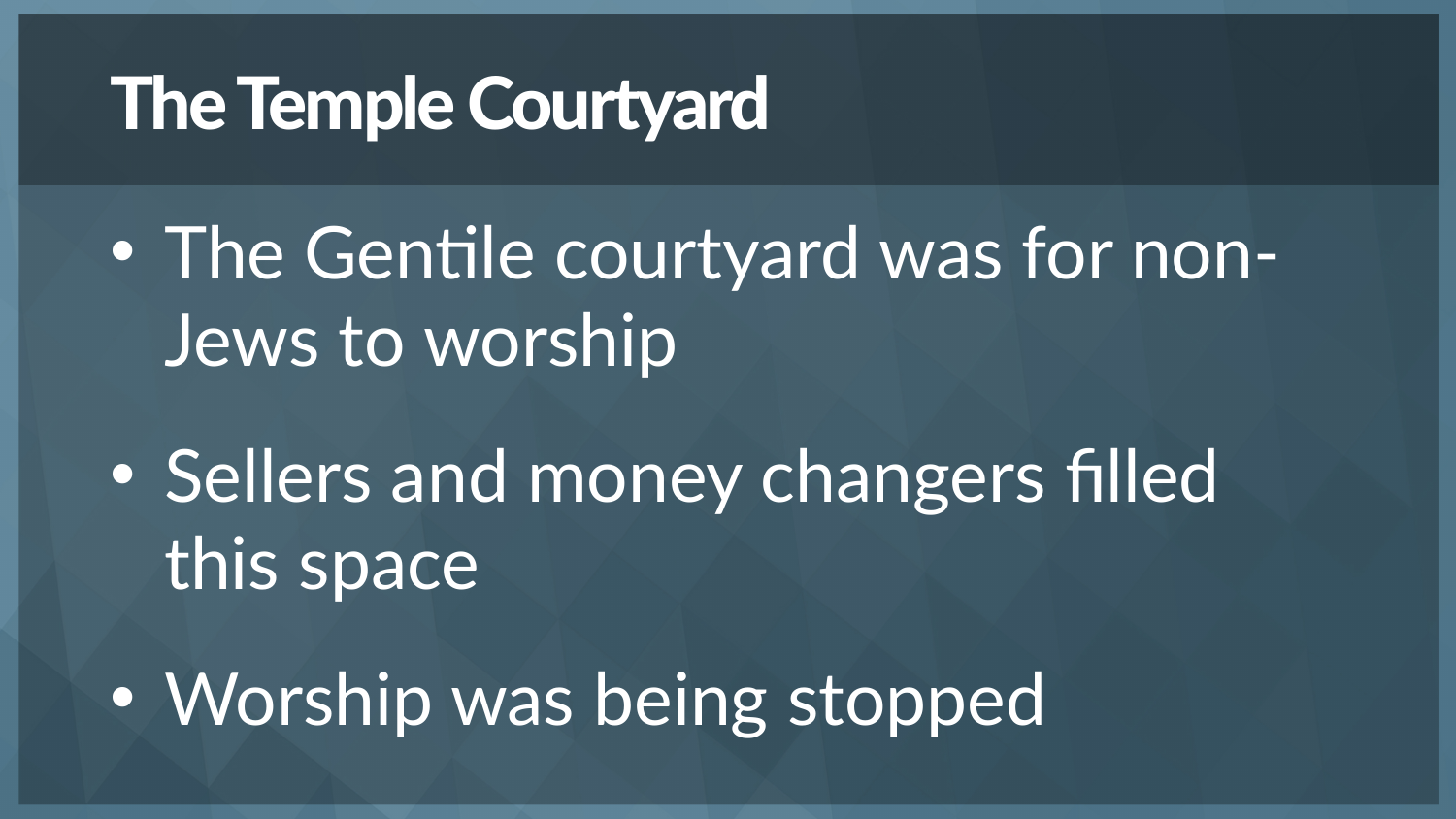

# The Temple Courtyard
The Gentile courtyard was for non-Jews to worship
Sellers and money changers filled this space
Worship was being stopped